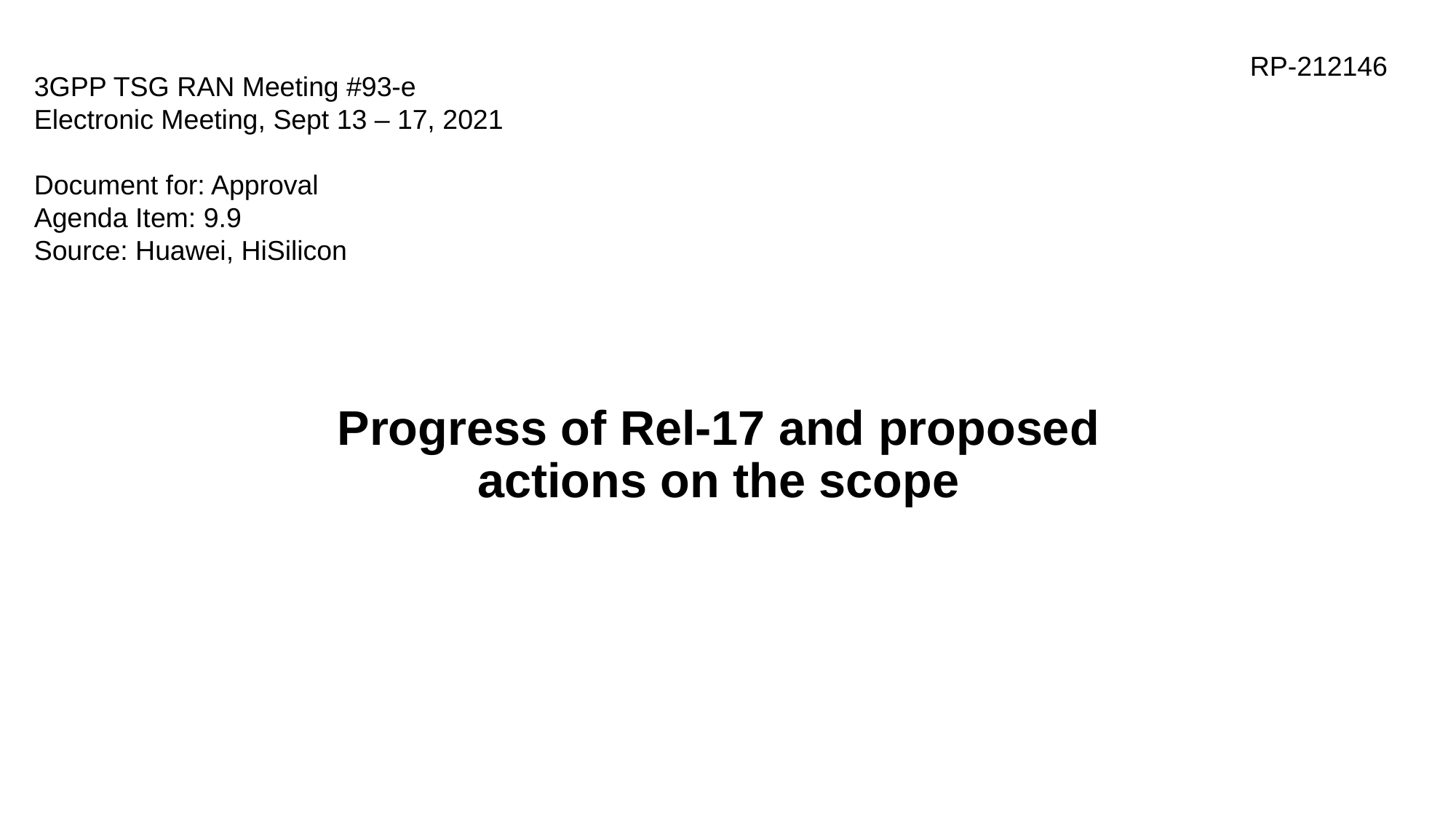

RP-212146
3GPP TSG RAN Meeting #93-e
Electronic Meeting, Sept 13 – 17, 2021

Document for: Approval
Agenda Item: 9.9
Source: Huawei, HiSilicon
# Progress of Rel-17 and proposed actions on the scope